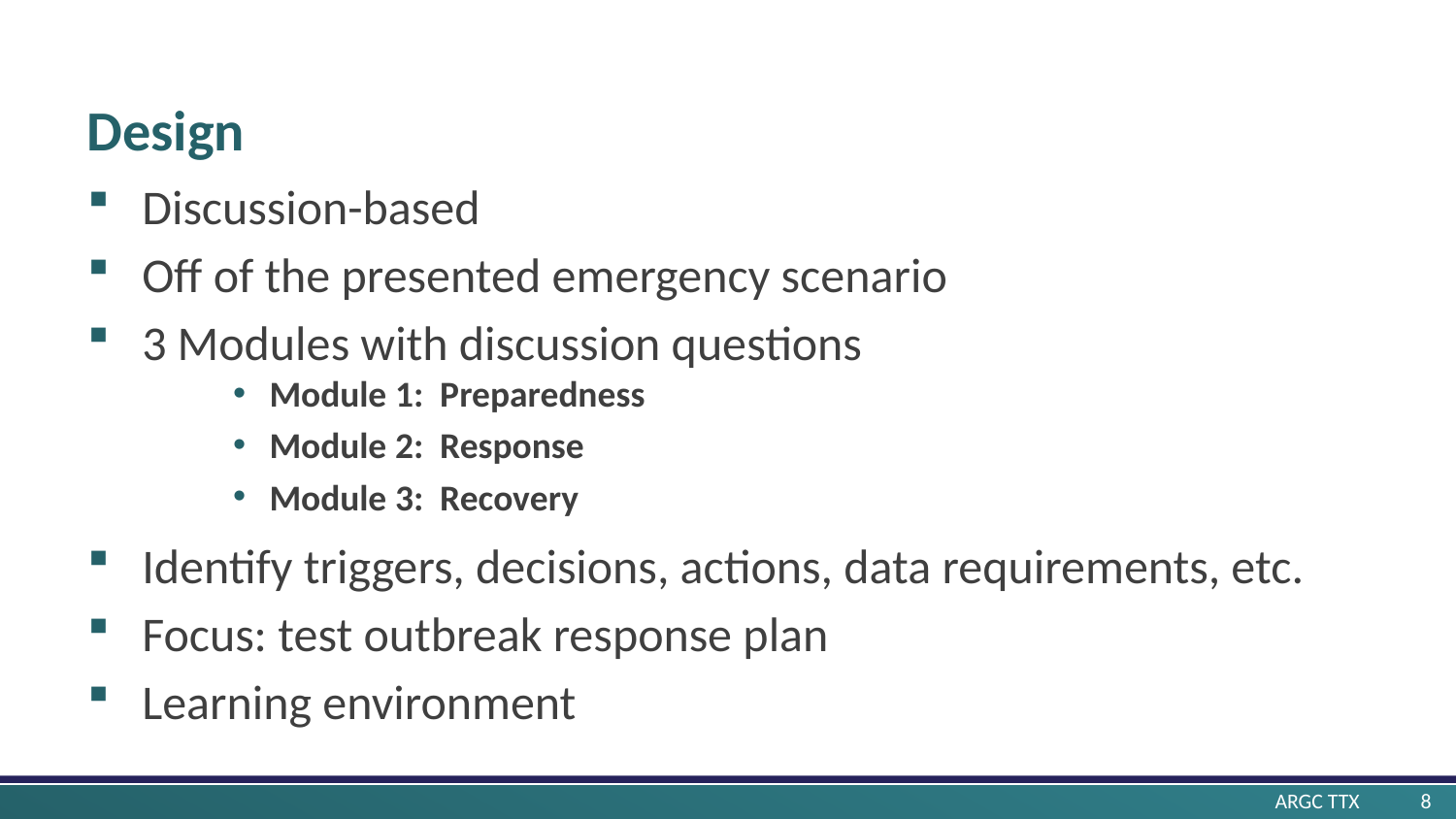

# Design
Discussion-based
Off of the presented emergency scenario
3 Modules with discussion questions
Module 1:  Preparedness
Module 2:  Response
Module 3:  Recovery
Identify triggers, decisions, actions, data requirements, etc.
Focus: test outbreak response plan
Learning environment

ARGC TTX 	8